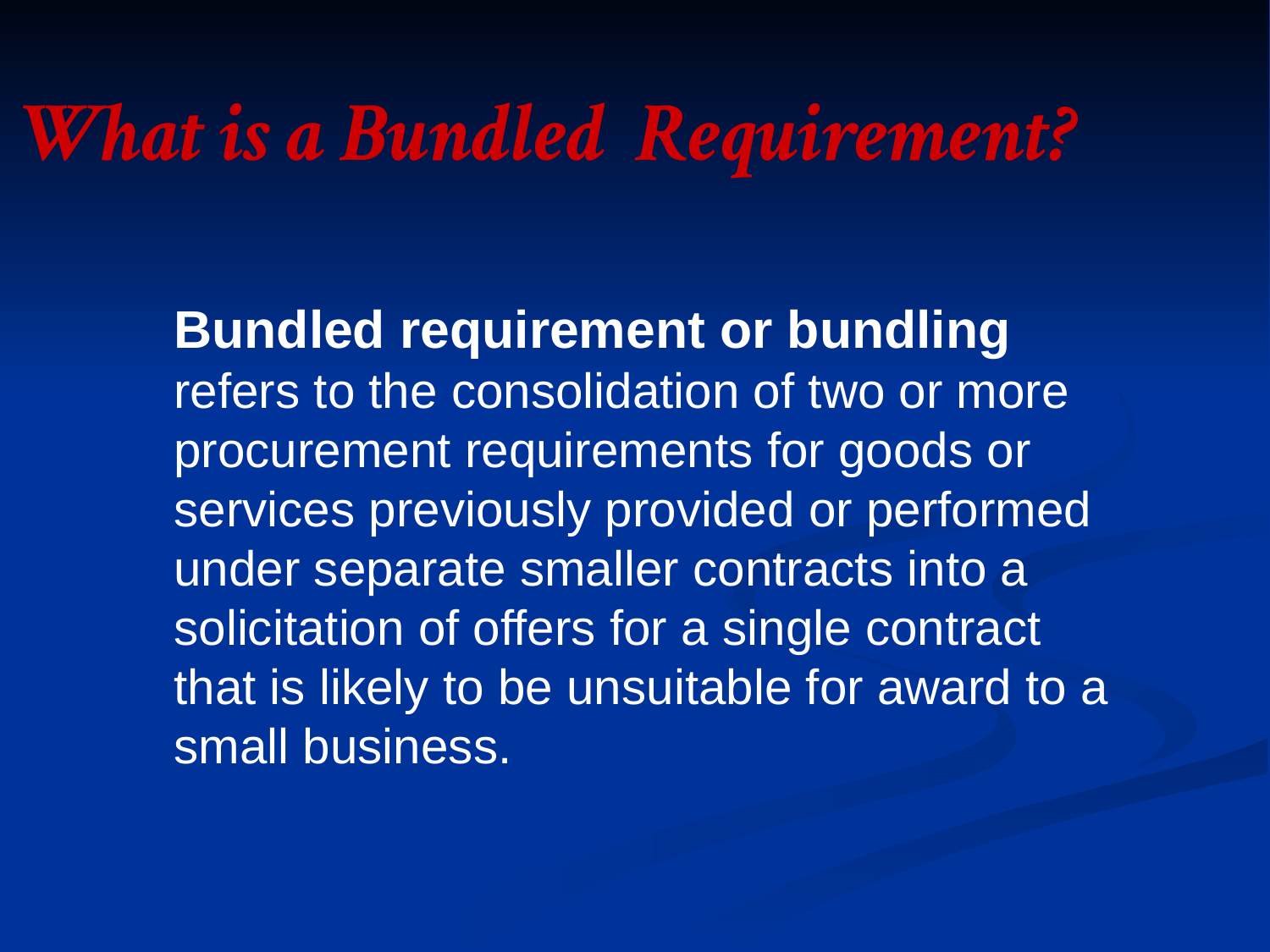

What is a Bundled  Requirement?
	Bundled requirement or bundling refers to the consolidation of two or more procurement requirements for goods or services previously provided or performed under separate smaller contracts into a solicitation of offers for a single contract that is likely to be unsuitable for award to a small business.